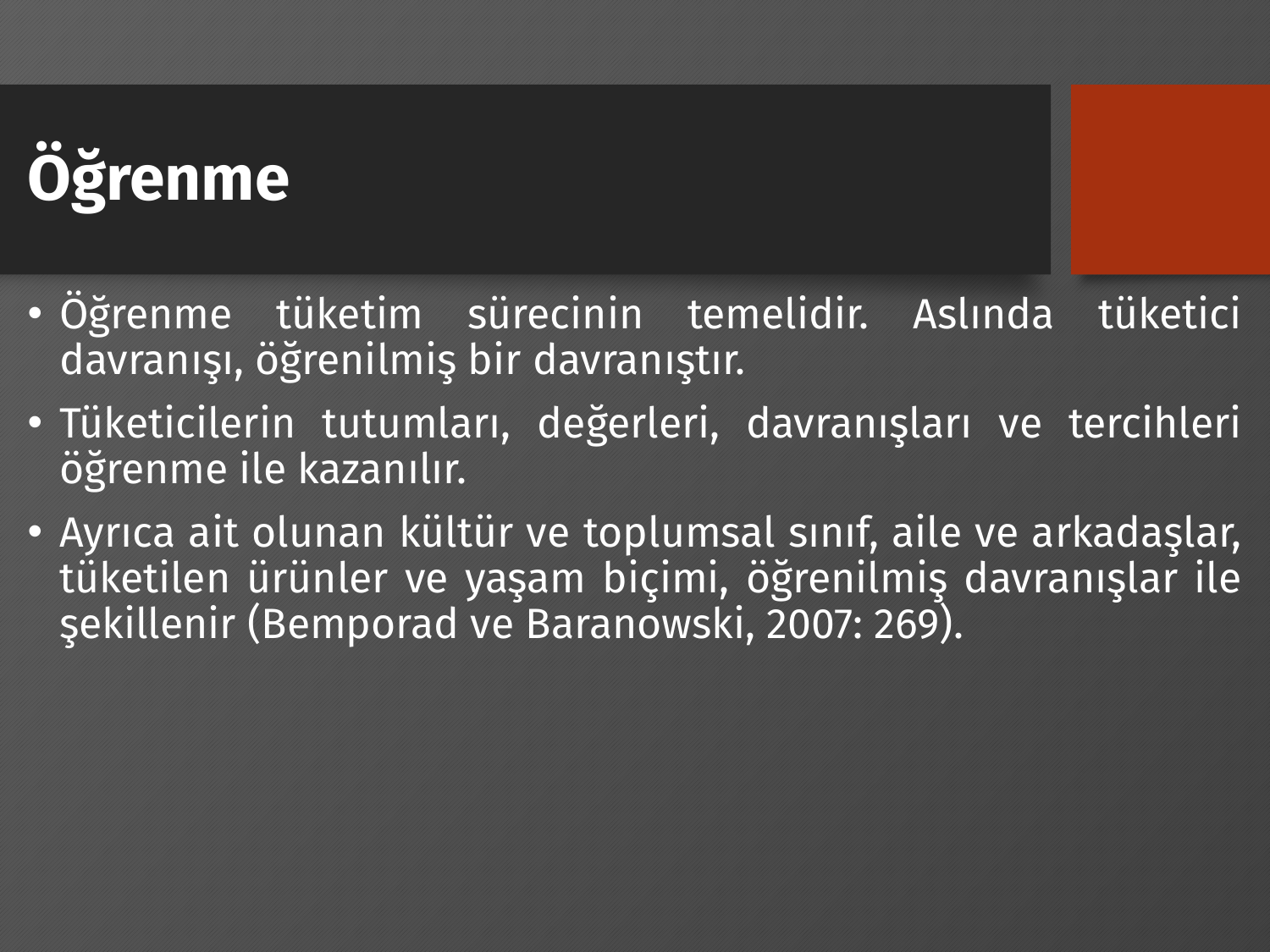

# Öğrenme
Öğrenme tüketim sürecinin temelidir. Aslında tüketici davranışı, öğrenilmiş bir davranıştır.
Tüketicilerin tutumları, değerleri, davranışları ve tercihleri öğrenme ile kazanılır.
Ayrıca ait olunan kültür ve toplumsal sınıf, aile ve arkadaşlar, tüketilen ürünler ve yaşam biçimi, öğrenilmiş davranışlar ile şekillenir (Bemporad ve Baranowski, 2007: 269).